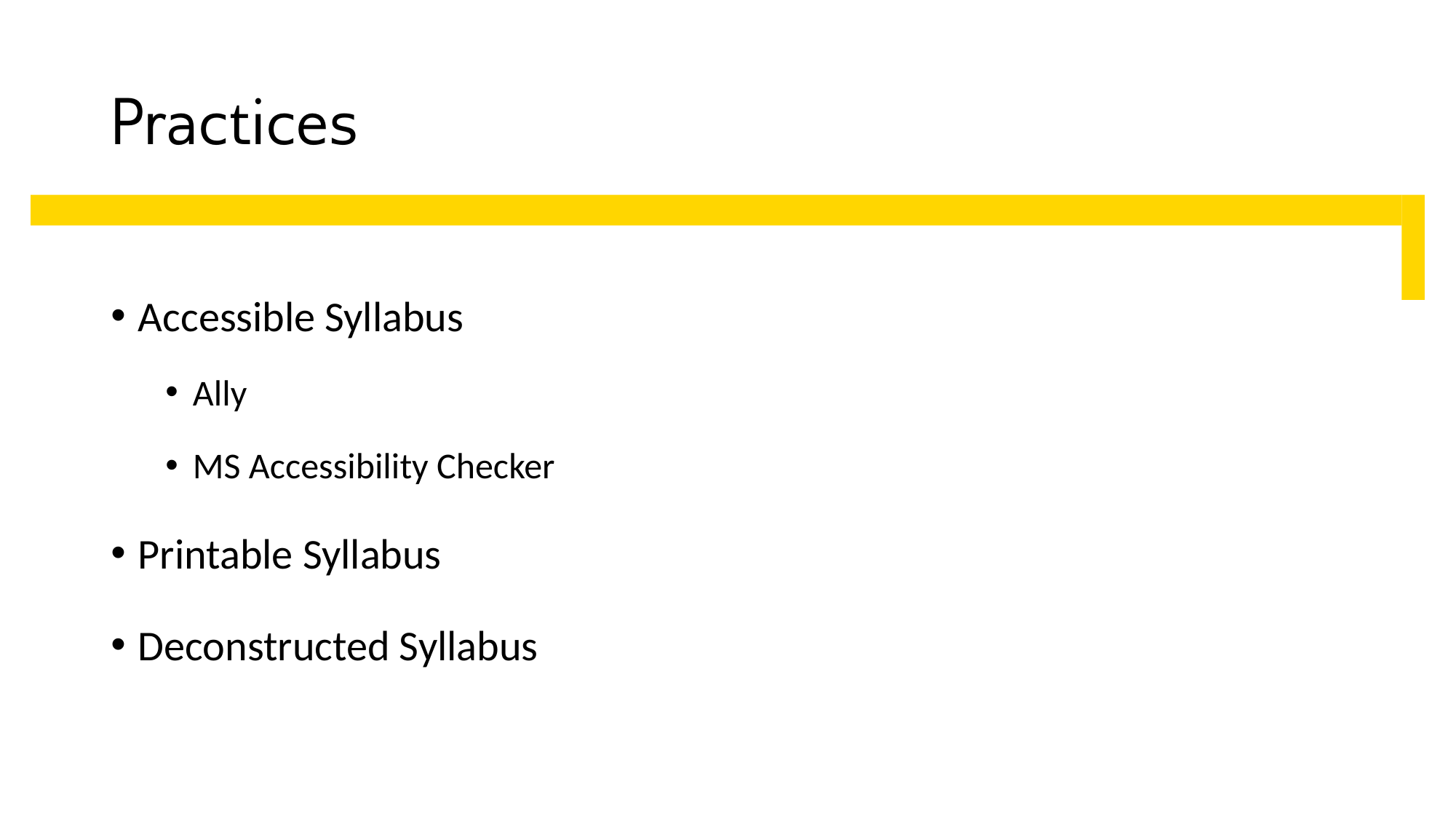

# Practices

Accessible Syllabus
Ally
MS Accessibility Checker
Printable Syllabus
Deconstructed Syllabus